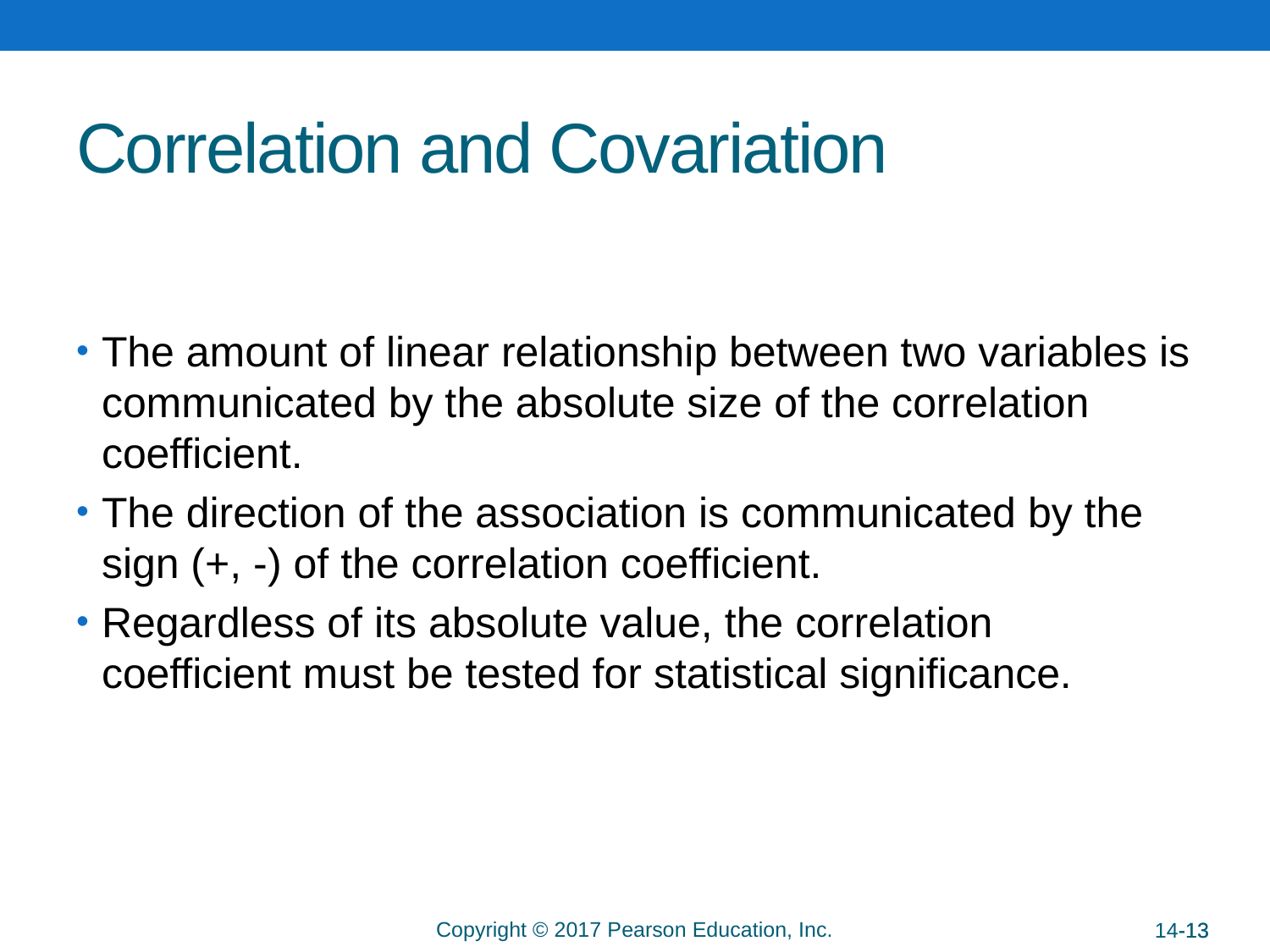

# Correlation and Covariation
The amount of linear relationship between two variables is communicated by the absolute size of the correlation coefficient.
The direction of the association is communicated by the sign (+, -) of the correlation coefficient.
Regardless of its absolute value, the correlation coefficient must be tested for statistical significance.